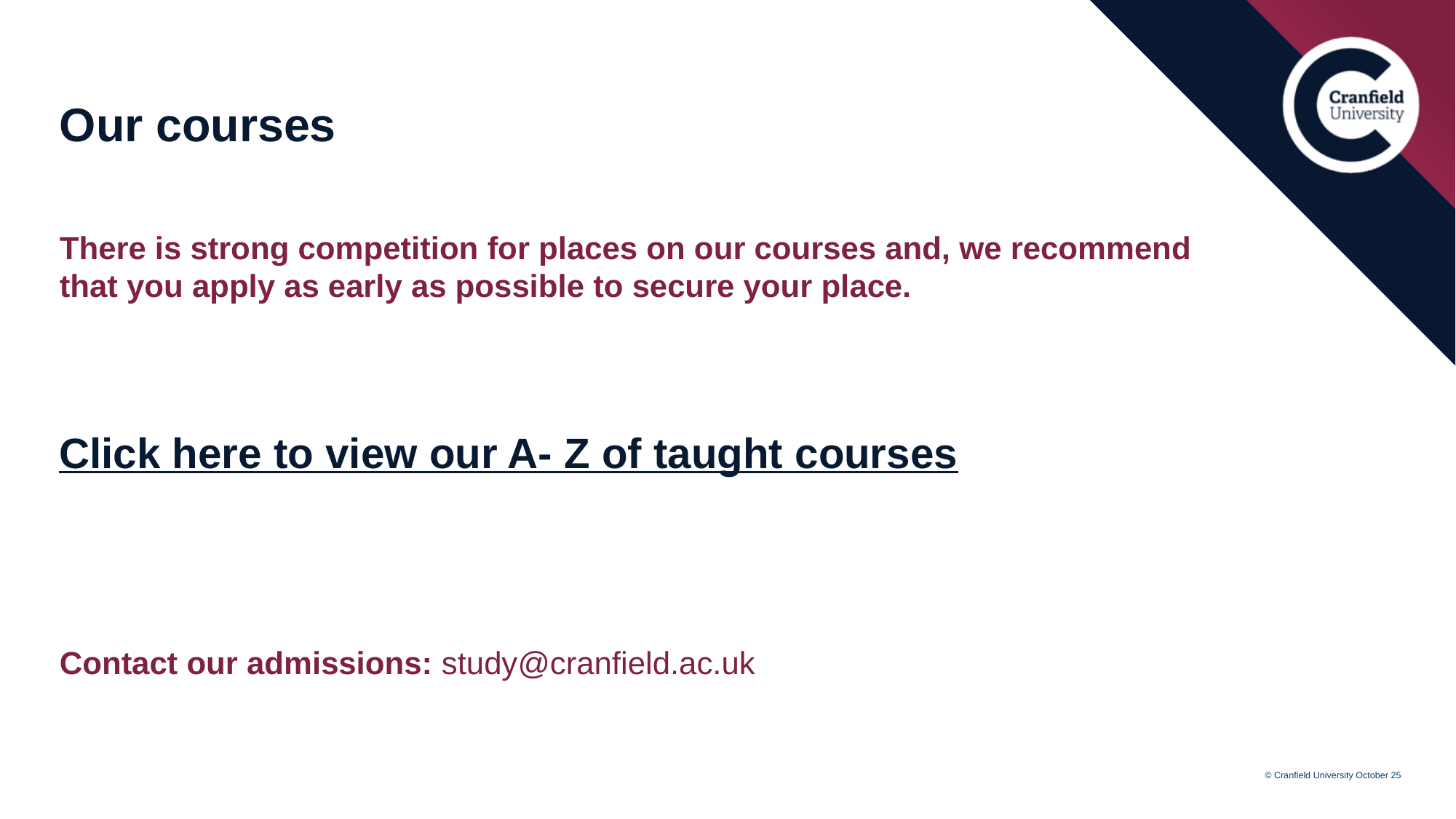

# Our courses
There is strong competition for places on our courses and, we recommend that you apply as early as possible to secure your place.
Click here to view our A- Z of taught courses
Contact our admissions: study@cranfield.ac.uk